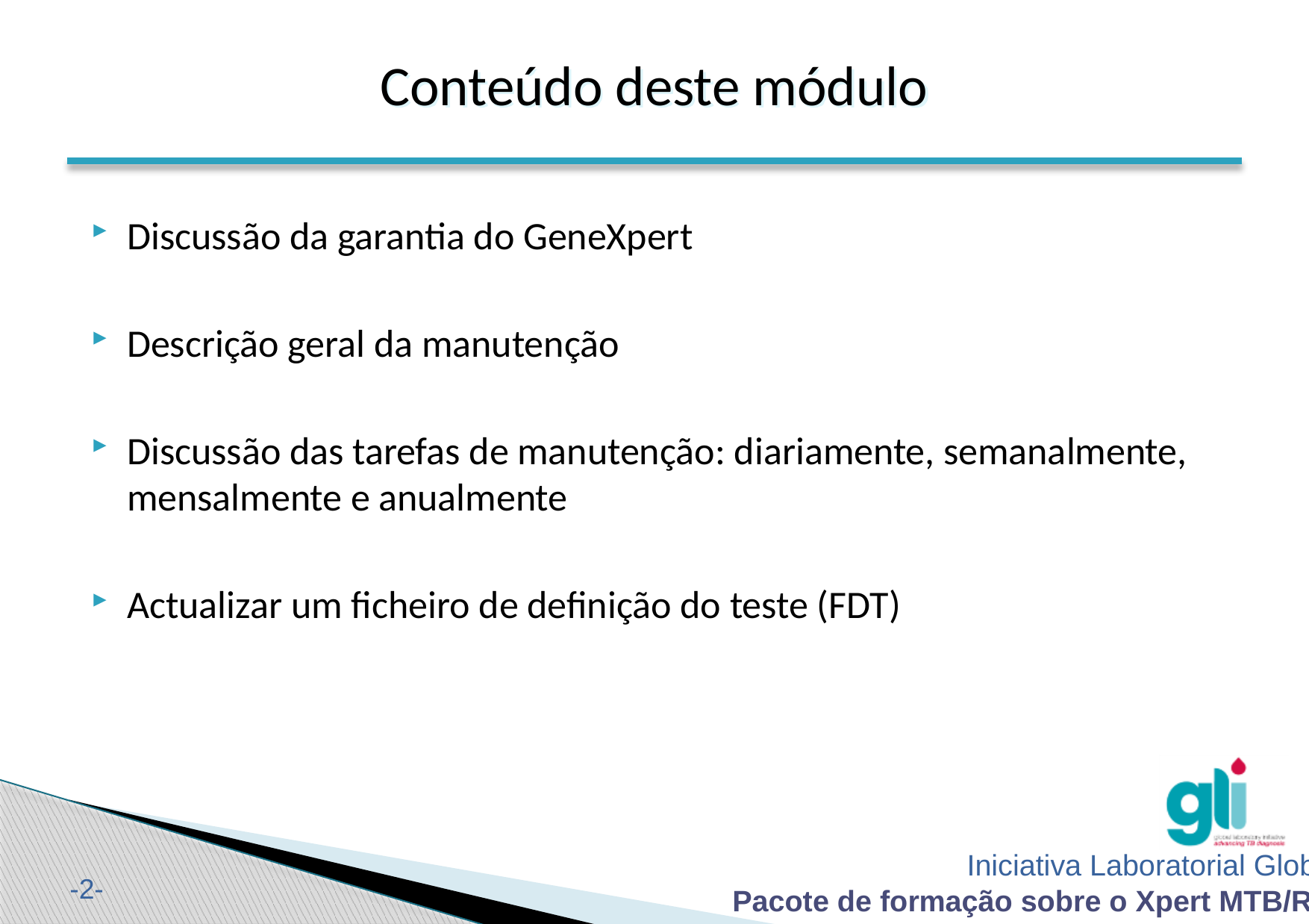

Conteúdo deste módulo
#
Discussão da garantia do GeneXpert

Descrição geral da manutenção

Discussão das tarefas de manutenção: diariamente, semanalmente, mensalmente e anualmente

Actualizar um ficheiro de definição do teste (FDT)